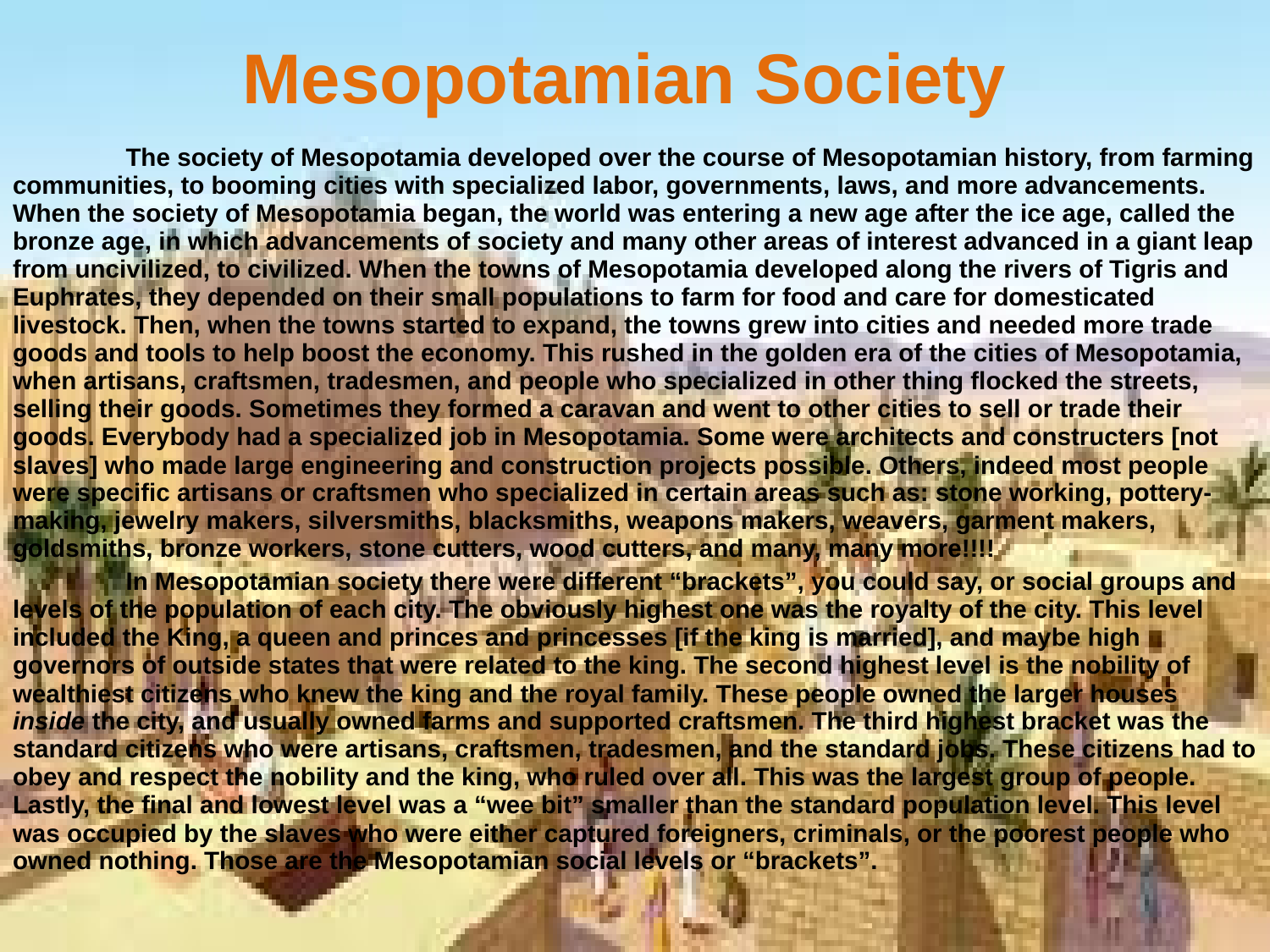

# Mesopotamian Society
	The society of Mesopotamia developed over the course of Mesopotamian history, from farming communities, to booming cities with specialized labor, governments, laws, and more advancements. When the society of Mesopotamia began, the world was entering a new age after the ice age, called the bronze age, in which advancements of society and many other areas of interest advanced in a giant leap from uncivilized, to civilized. When the towns of Mesopotamia developed along the rivers of Tigris and Euphrates, they depended on their small populations to farm for food and care for domesticated livestock. Then, when the towns started to expand, the towns grew into cities and needed more trade goods and tools to help boost the economy. This rushed in the golden era of the cities of Mesopotamia, when artisans, craftsmen, tradesmen, and people who specialized in other thing flocked the streets, selling their goods. Sometimes they formed a caravan and went to other cities to sell or trade their goods. Everybody had a specialized job in Mesopotamia. Some were architects and constructers [not slaves] who made large engineering and construction projects possible. Others, indeed most people were specific artisans or craftsmen who specialized in certain areas such as: stone working, pottery-making, jewelry makers, silversmiths, blacksmiths, weapons makers, weavers, garment makers, goldsmiths, bronze workers, stone cutters, wood cutters, and many, many more!!!!
	In Mesopotamian society there were different “brackets”, you could say, or social groups and levels of the population of each city. The obviously highest one was the royalty of the city. This level included the King, a queen and princes and princesses [if the king is married], and maybe high governors of outside states that were related to the king. The second highest level is the nobility of wealthiest citizens who knew the king and the royal family. These people owned the larger houses inside the city, and usually owned farms and supported craftsmen. The third highest bracket was the standard citizens who were artisans, craftsmen, tradesmen, and the standard jobs. These citizens had to obey and respect the nobility and the king, who ruled over all. This was the largest group of people. Lastly, the final and lowest level was a “wee bit” smaller than the standard population level. This level was occupied by the slaves who were either captured foreigners, criminals, or the poorest people who owned nothing. Those are the Mesopotamian social levels or “brackets”.